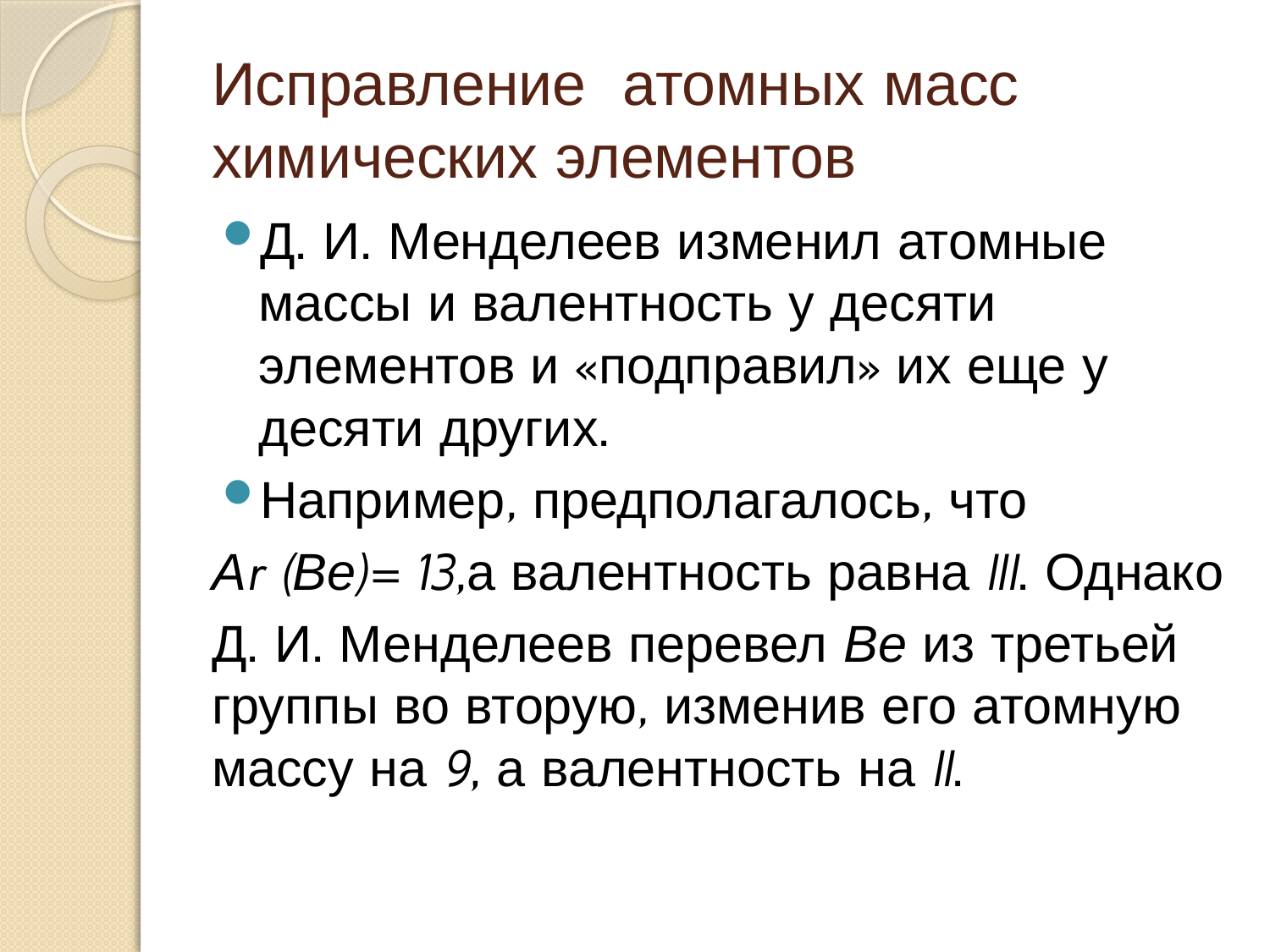

# Исправление  атомных масс химических элементов
Д. И. Менделеев изменил атомные массы и валентность у десяти элементов и «подправил» их еще у десяти других.
Например, предполагалось, что
Аr (Ве)= 13,а валентность равна III. Однако
Д. И. Менделеев перевел Ве из третьей группы во вторую, изменив его атомную массу на 9, а валентность на II.